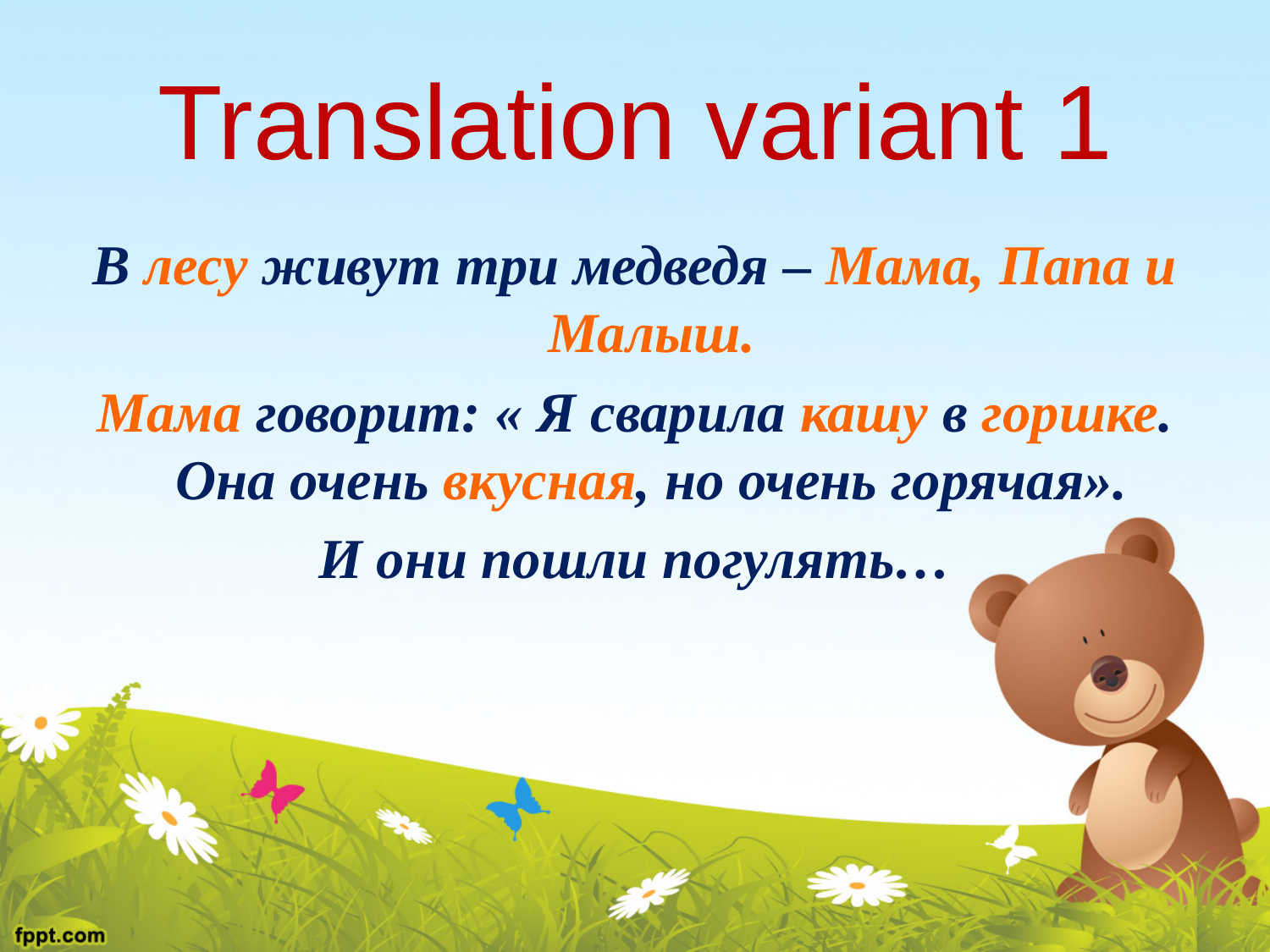

# Translation variant 1
В лесу живут три медведя – Мама, Папа и Малыш.
Мама говорит: « Я сварила кашу в горшке. Она очень вкусная, но очень горячая».
И они пошли погулять…